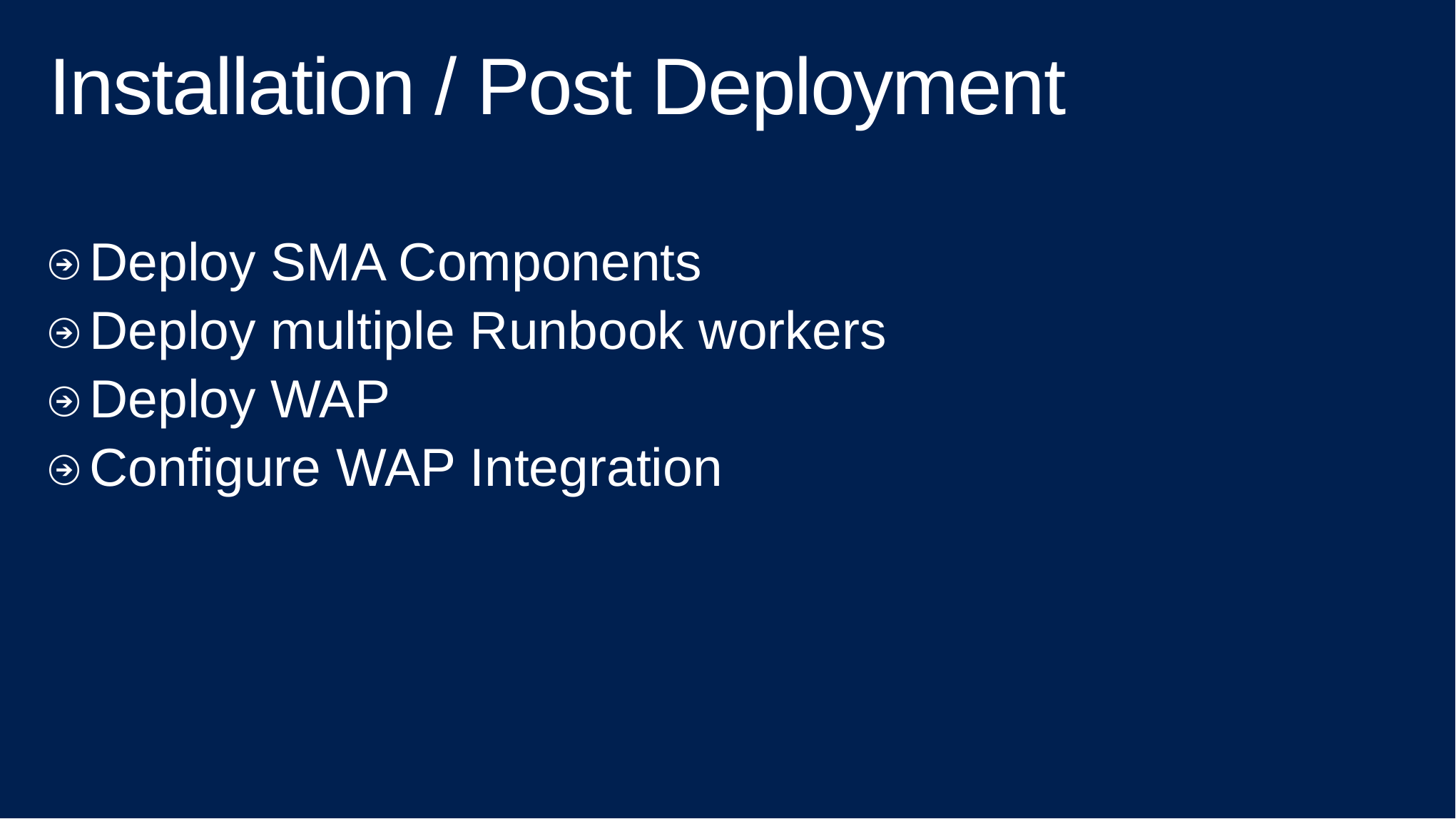

# Installation / Post Deployment

Deploy SMA Components
Deploy multiple Runbook workers
Deploy WAP
Configure WAP Integration